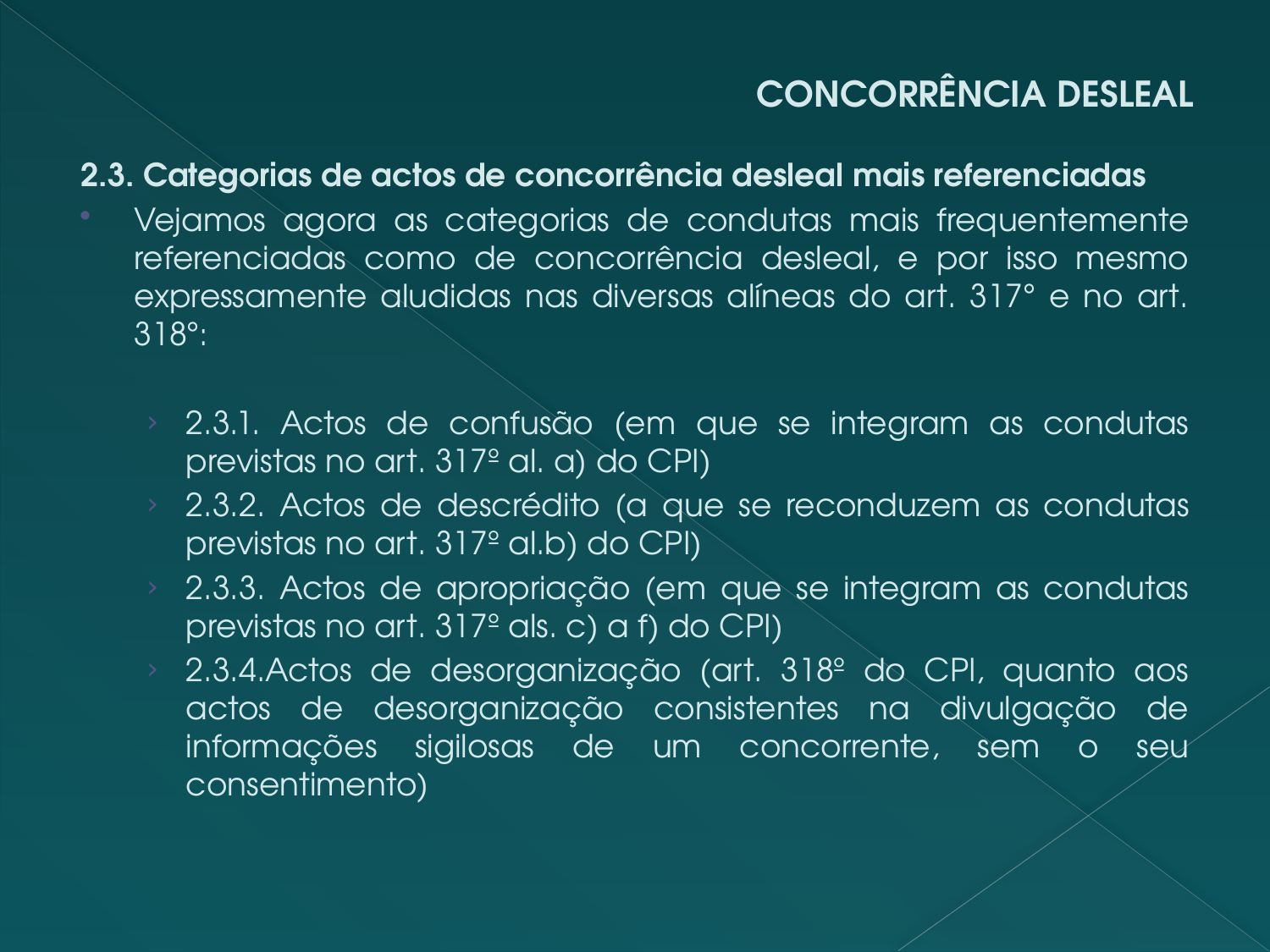

# CONCORRÊNCIA DESLEAL
2.3. Categorias de actos de concorrência desleal mais referenciadas
Vejamos agora as categorias de condutas mais frequentemente referenciadas como de concorrência desleal, e por isso mesmo expressamente aludidas nas diversas alíneas do art. 317° e no art. 318°:

2.3.1. Actos de confusão (em que se integram as condutas previstas no art. 317º al. a) do CPI)
2.3.2. Actos de descrédito (a que se reconduzem as condutas previstas no art. 317º al.b) do CPI)
2.3.3. Actos de apropriação (em que se integram as condutas previstas no art. 317º als. c) a f) do CPI)
2.3.4.Actos de desorganização (art. 318º do CPI, quanto aos actos de desorganização consistentes na divulgação de informações sigilosas de um concorrente, sem o seu consentimento)